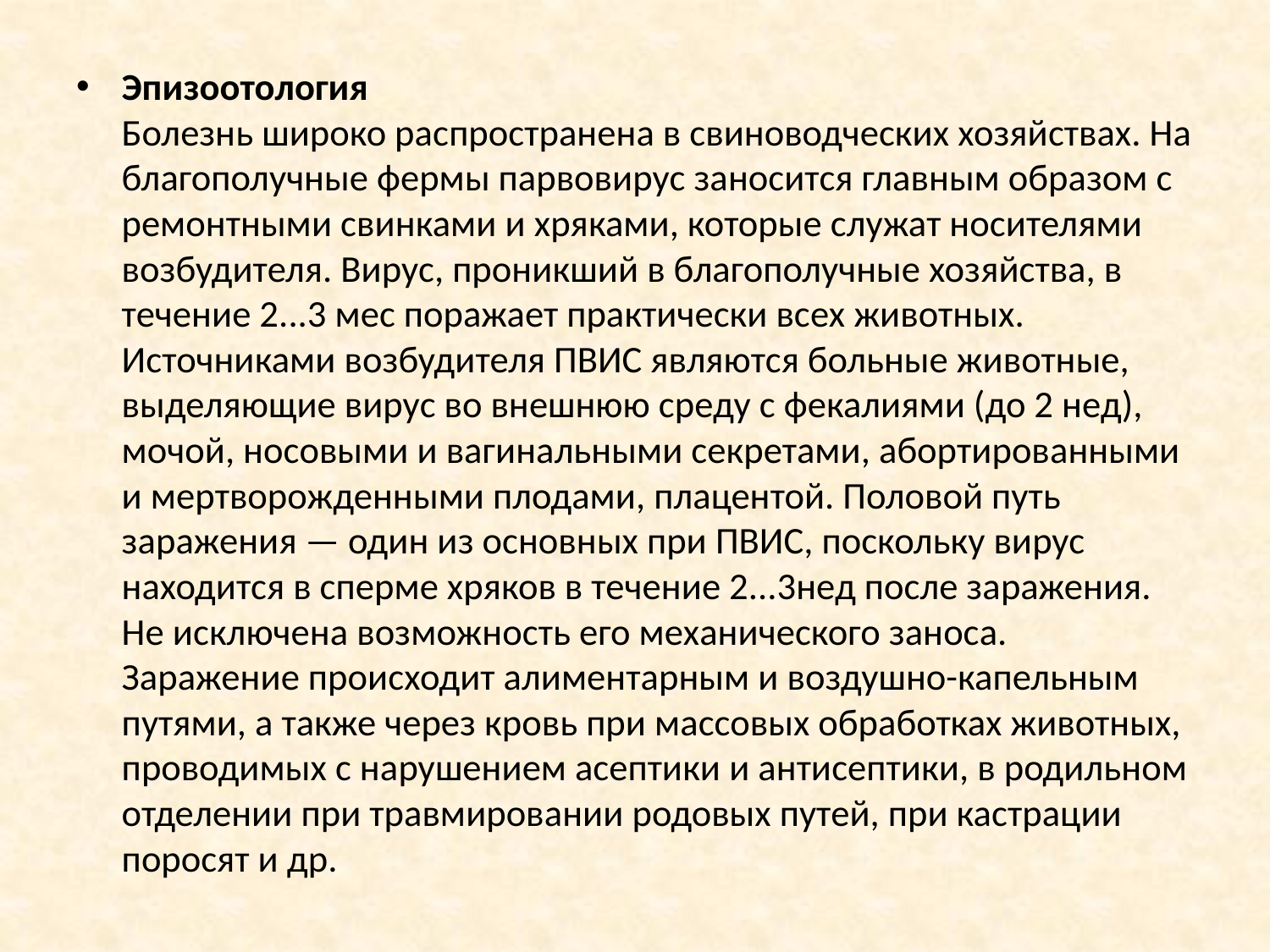

Эпизоотология
Болезнь широко распространена в свиноводческих хозяйствах. На благополучные фермы парвовирус заносится главным образом с ремонтными свинками и хряками, которые служат носителями возбудителя. Вирус, проникший в благополучные хозяйства, в течение 2...3 мес поражает практически всех животных.
Источниками возбудителя ПВИС являются больные животные, выделяющие вирус во внешнюю среду с фекалиями (до 2 нед), мочой, носовыми и вагинальными секретами, абортированными и мертворожденными плодами, плацентой. Половой путь заражения — один из основных при ПВИС, поскольку вирус находится в сперме хряков в течение 2...3нед после заражения. Не исключена возможность его механического заноса.
Заражение происходит алиментарным и воздушно-капельным путями, а также через кровь при массовых обработках животных, проводимых с нарушением асептики и антисептики, в родильном отделении при травмировании родовых путей, при кастрации поросят и др.